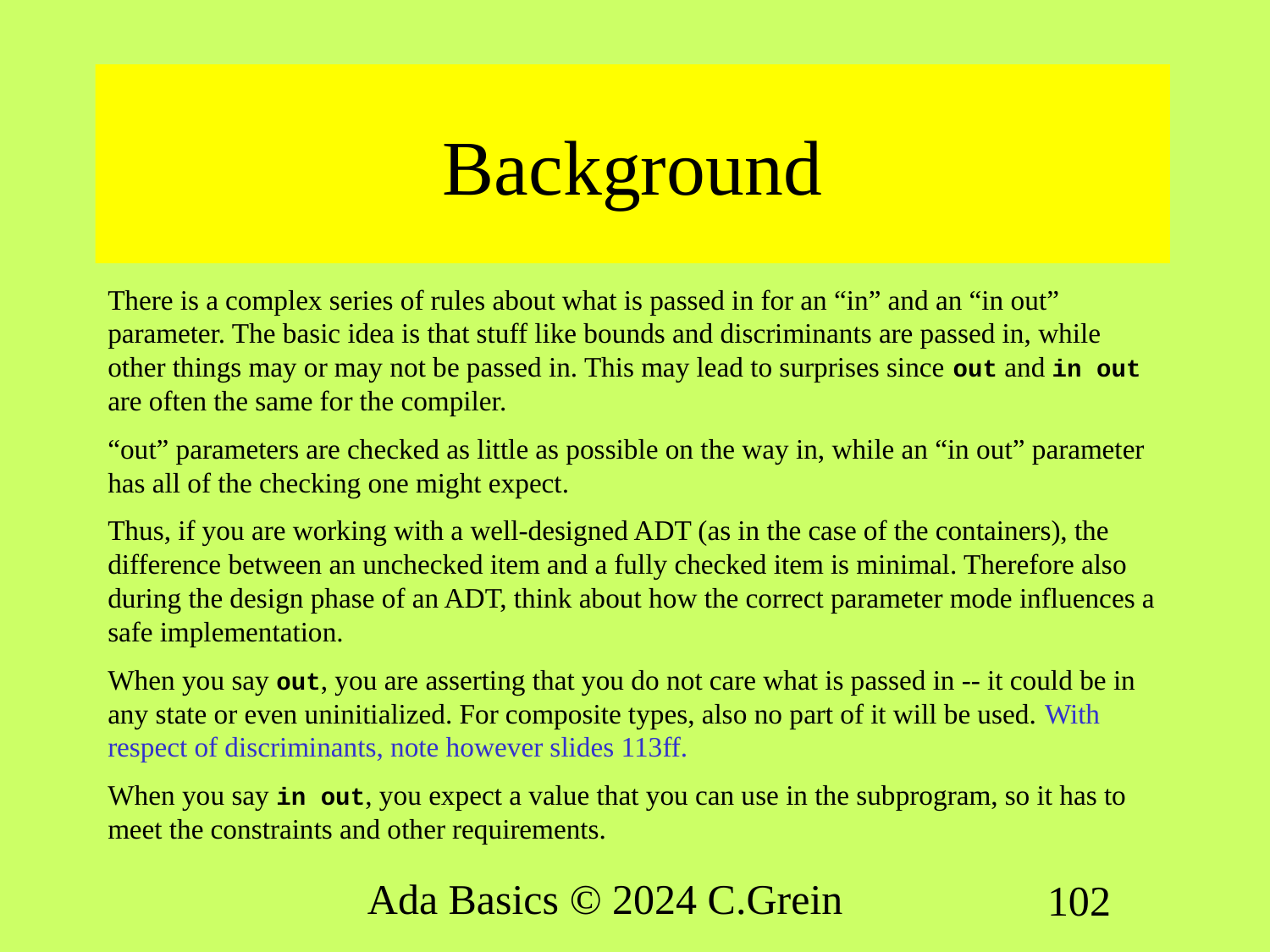

# Background
There is a complex series of rules about what is passed in for an “in” and an “in out” parameter. The basic idea is that stuff like bounds and discriminants are passed in, while other things may or may not be passed in. This may lead to surprises since out and in out are often the same for the compiler.
“out” parameters are checked as little as possible on the way in, while an “in out” parameter has all of the checking one might expect.
Thus, if you are working with a well-designed ADT (as in the case of the containers), the difference between an unchecked item and a fully checked item is minimal. Therefore also during the design phase of an ADT, think about how the correct parameter mode influences a safe implementation.
When you say out, you are asserting that you do not care what is passed in -- it could be in any state or even uninitialized. For composite types, also no part of it will be used. With respect of discriminants, note however slides 113ff.
When you say in out, you expect a value that you can use in the subprogram, so it has to meet the constraints and other requirements.
Ada Basics © 2024 C.Grein
102